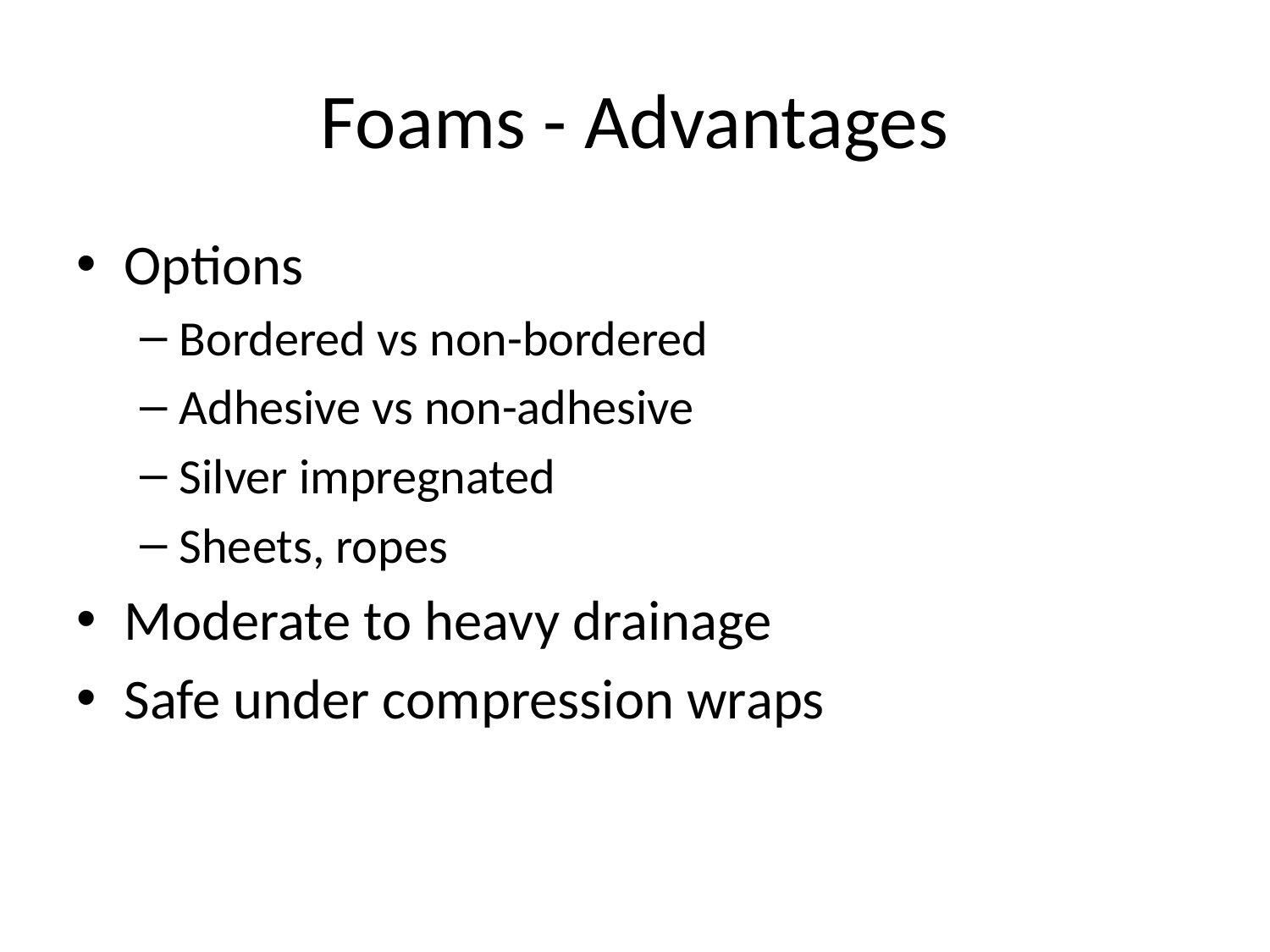

# Foams - Advantages
Options
Bordered vs non-bordered
Adhesive vs non-adhesive
Silver impregnated
Sheets, ropes
Moderate to heavy drainage
Safe under compression wraps